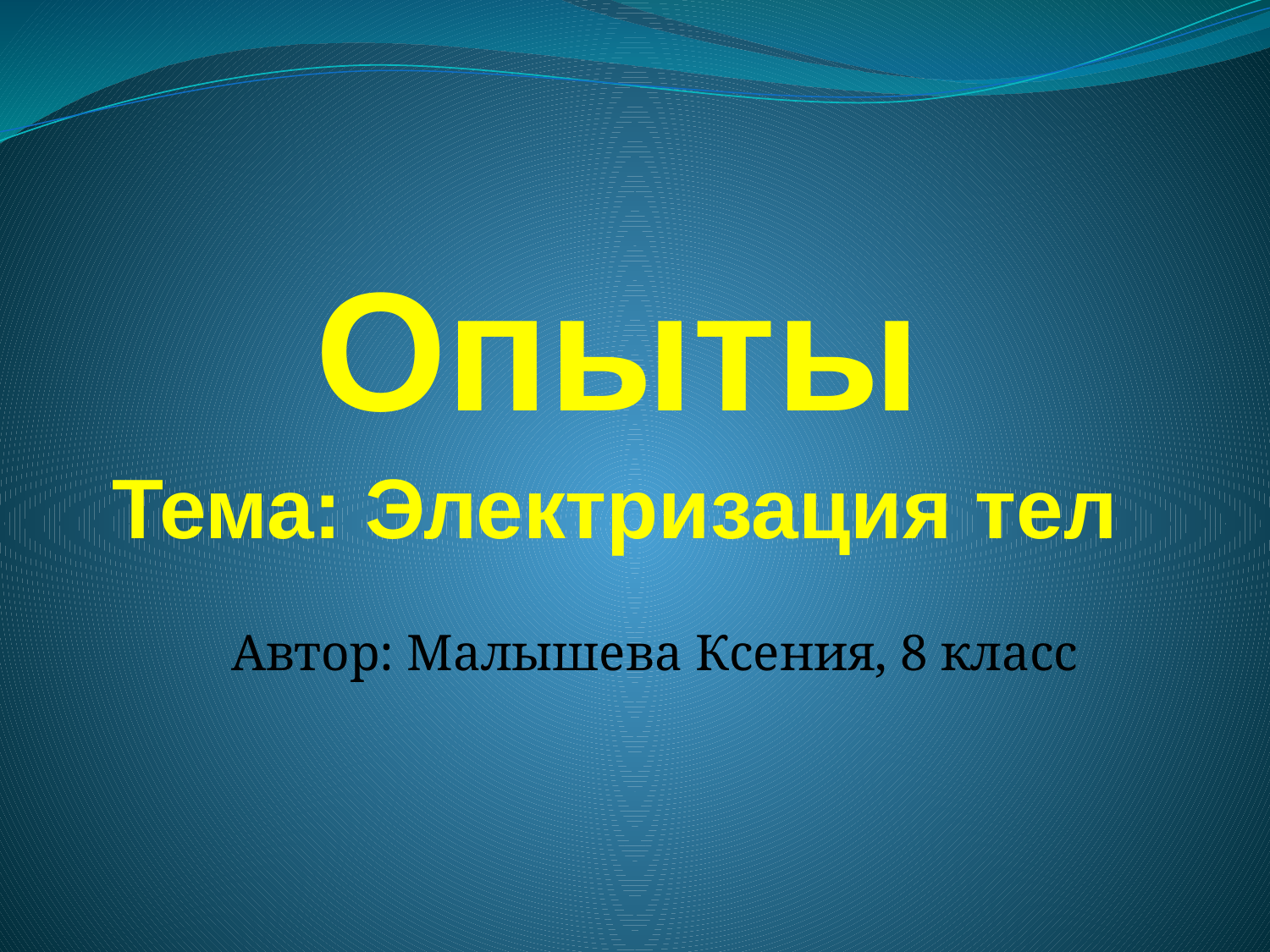

# Опыты
Тема: Электризация тел
Автор: Малышева Ксения, 8 класс